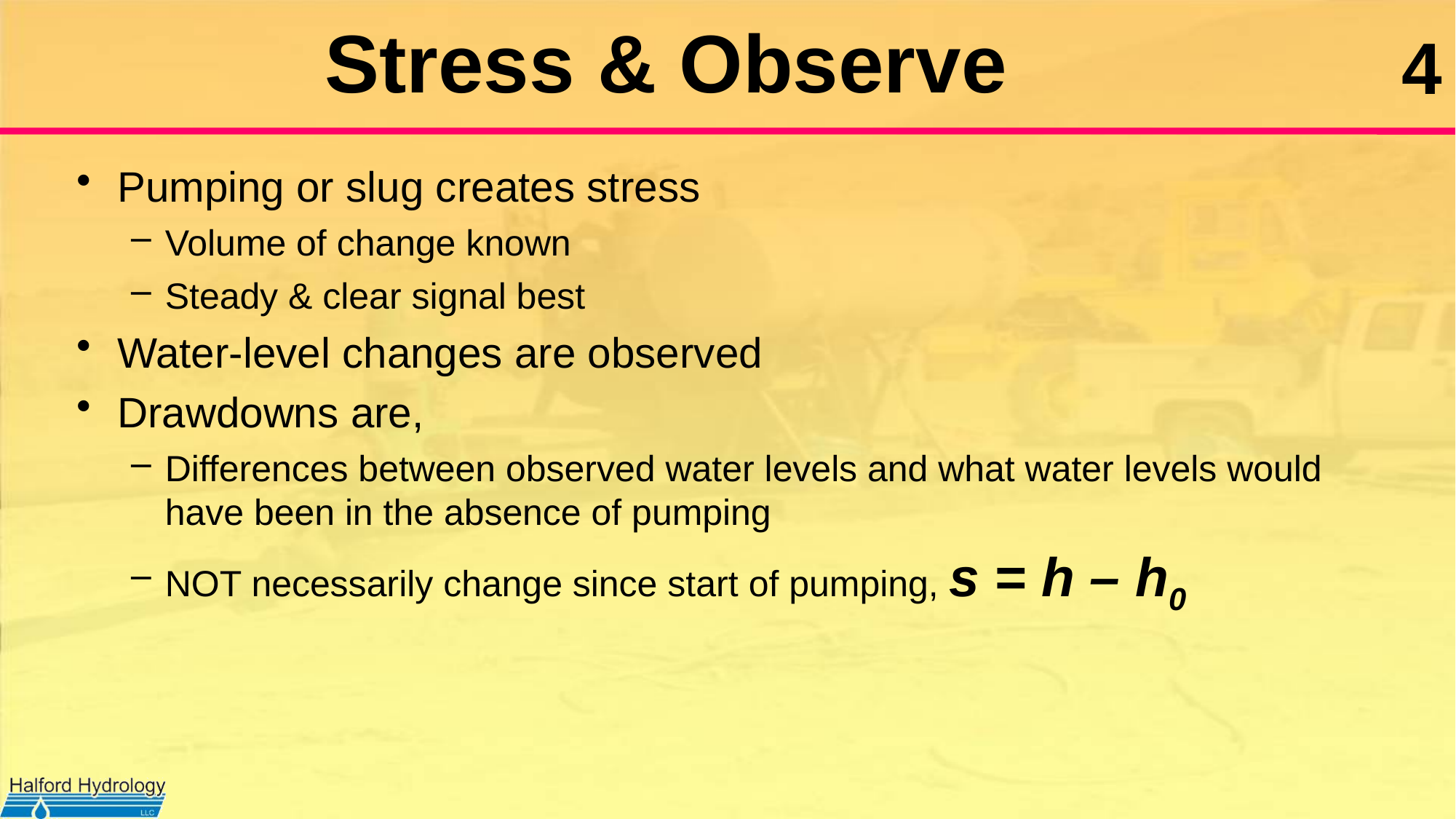

# Stress & Observe
Pumping or slug creates stress
Volume of change known
Steady & clear signal best
Water-level changes are observed
Drawdowns are,
Differences between observed water levels and what water levels would have been in the absence of pumping
NOT necessarily change since start of pumping, s = h – h0